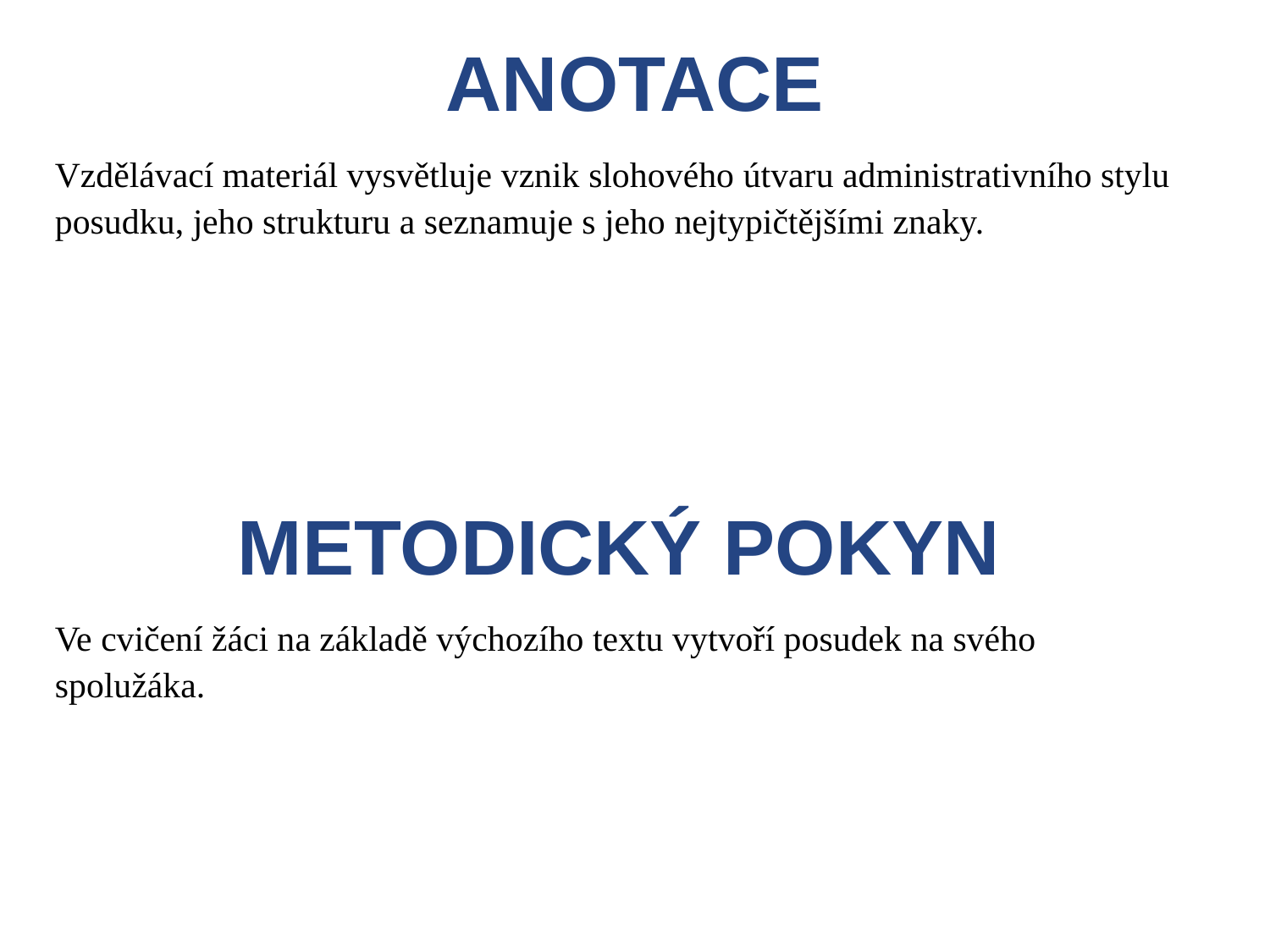

ANOTACE
Vzdělávací materiál vysvětluje vznik slohového útvaru administrativního stylu posudku, jeho strukturu a seznamuje s jeho nejtypičtějšími znaky.
METODICKÝ POKYN
Ve cvičení žáci na základě výchozího textu vytvoří posudek na svého spolužáka.